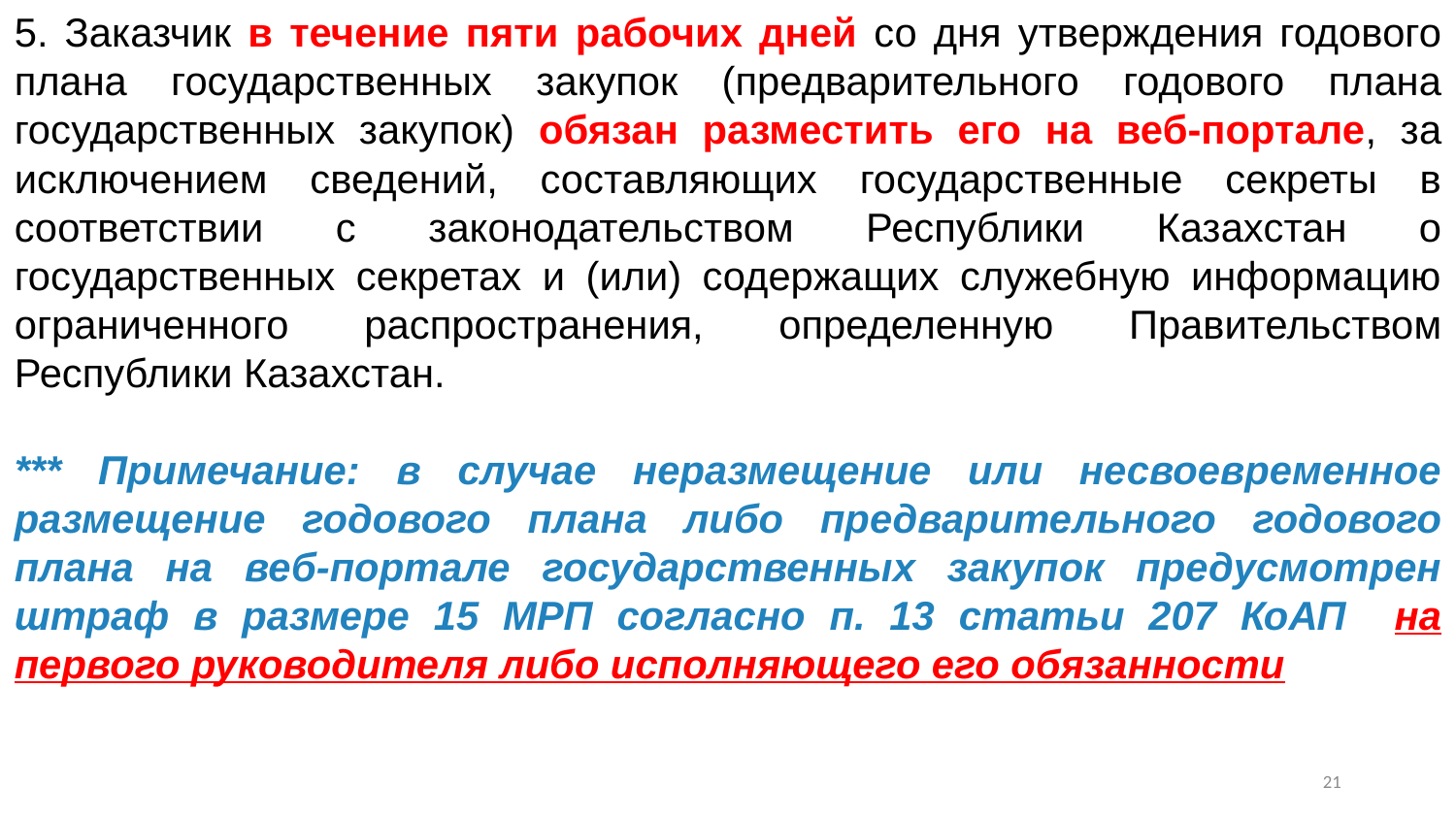

5. Заказчик в течение пяти рабочих дней со дня утверждения годового плана государственных закупок (предварительного годового плана государственных закупок) обязан разместить его на веб-портале, за исключением сведений, составляющих государственные секреты в соответствии с законодательством Республики Казахстан о государственных секретах и (или) содержащих служебную информацию ограниченного распространения, определенную Правительством Республики Казахстан.

*** Примечание: в случае неразмещение или несвоевременное размещение годового плана либо предварительного годового плана на веб-портале государственных закупок предусмотрен штраф в размере 15 МРП согласно п. 13 статьи 207 КоАП  на первого руководителя либо исполняющего его обязанности
21